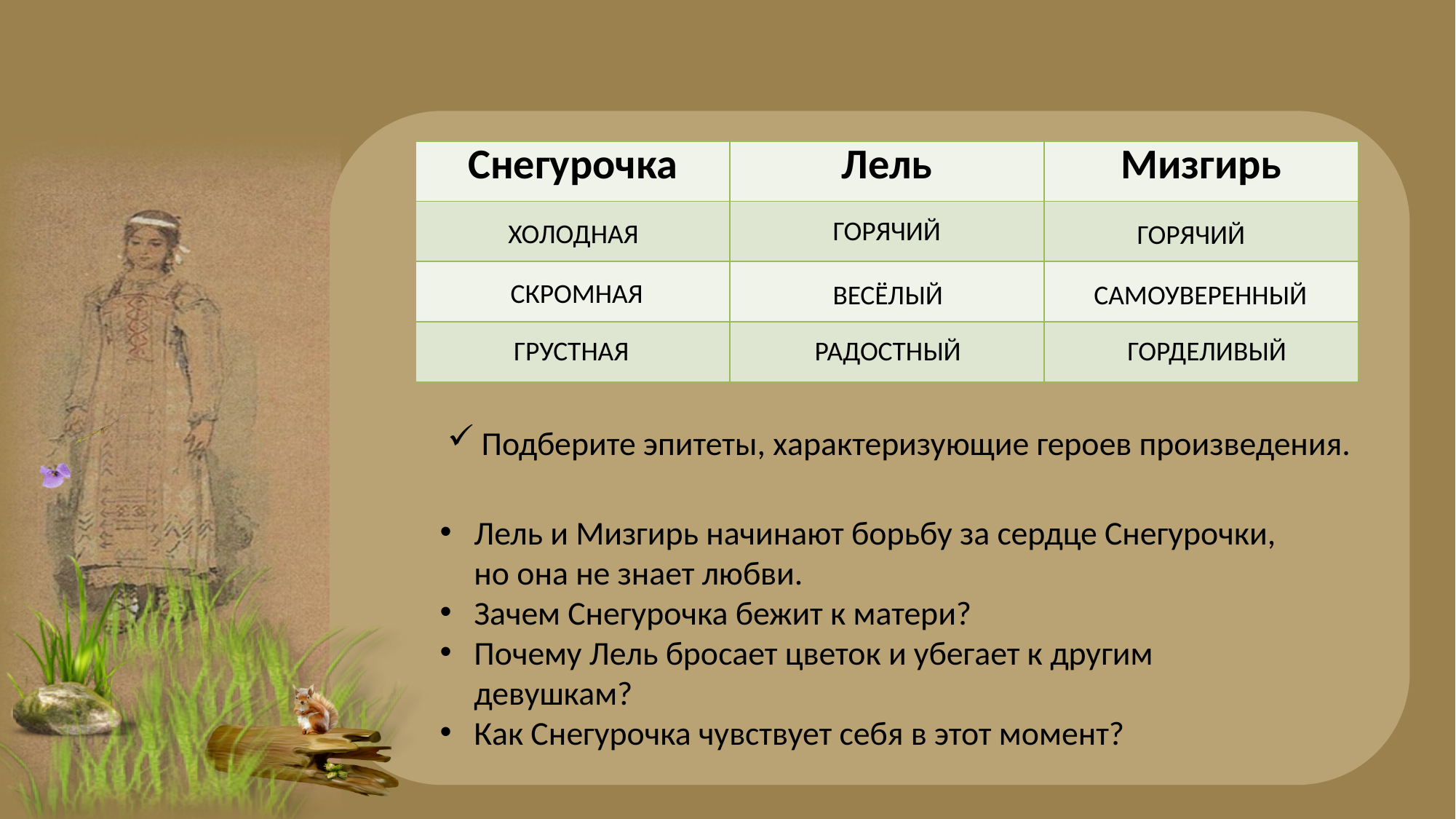

| Снегурочка | Лель | Мизгирь |
| --- | --- | --- |
|  |  |  |
|  |  |  |
|  |  |  |
ГОРЯЧИЙ
ХОЛОДНАЯ
ГОРЯЧИЙ
СКРОМНАЯ
ВЕСЁЛЫЙ
САМОУВЕРЕННЫЙ
ГРУСТНАЯ
РАДОСТНЫЙ
ГОРДЕЛИВЫЙ
Подберите эпитеты, характеризующие героев произведения.
Лель и Мизгирь начинают борьбу за сердце Снегурочки, но она не знает любви.
Зачем Снегурочка бежит к матери?
Почему Лель бросает цветок и убегает к другим девушкам?
Как Снегурочка чувствует себя в этот момент?